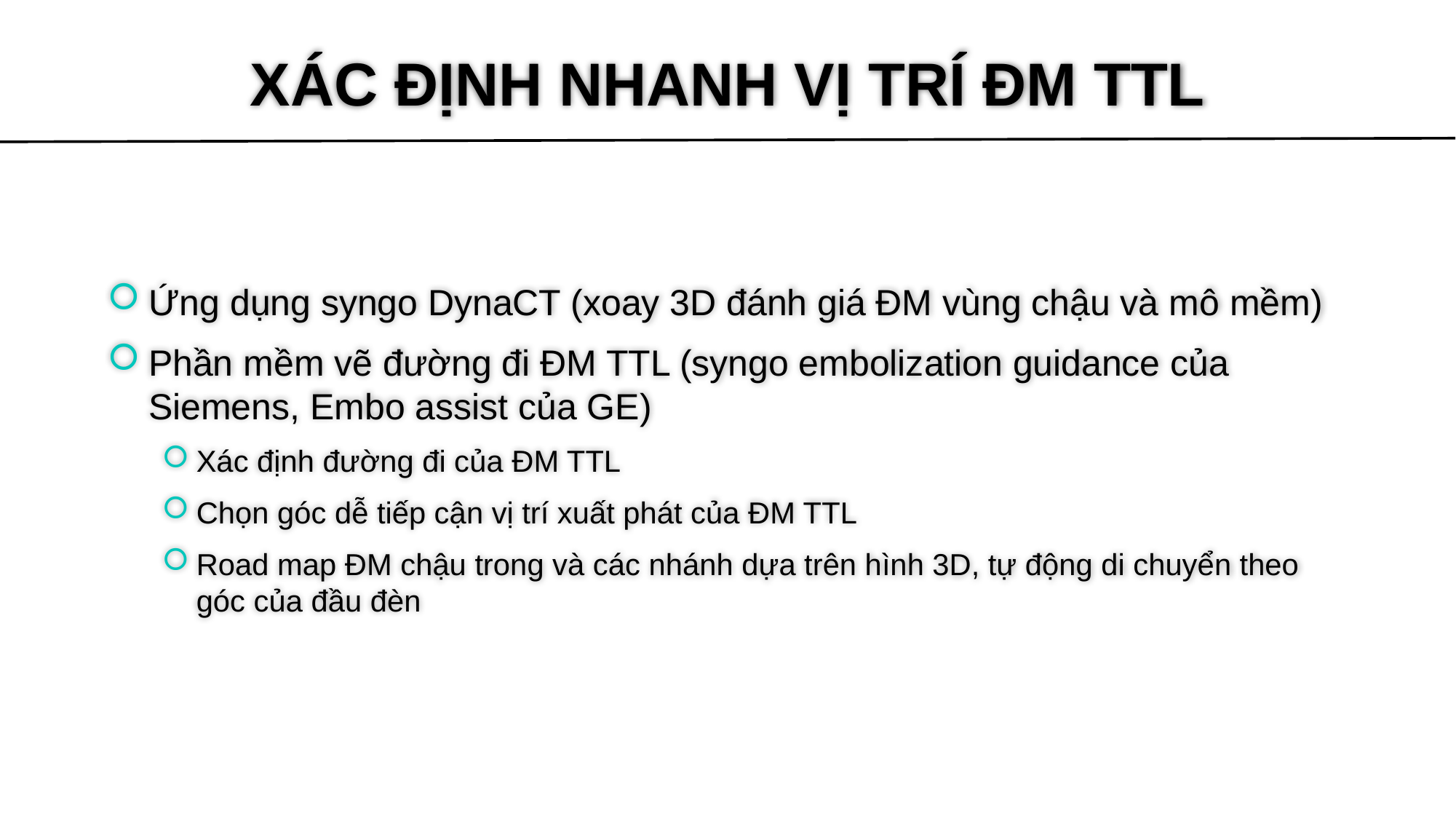

# XÁC ĐỊNH NHANH VỊ TRÍ ĐM TTL
Ứng dụng syngo DynaCT (xoay 3D đánh giá ĐM vùng chậu và mô mềm)
Phần mềm vẽ đường đi ĐM TTL (syngo embolization guidance của Siemens, Embo assist của GE)
Xác định đường đi của ĐM TTL
Chọn góc dễ tiếp cận vị trí xuất phát của ĐM TTL
Road map ĐM chậu trong và các nhánh dựa trên hình 3D, tự động di chuyển theo góc của đầu đèn